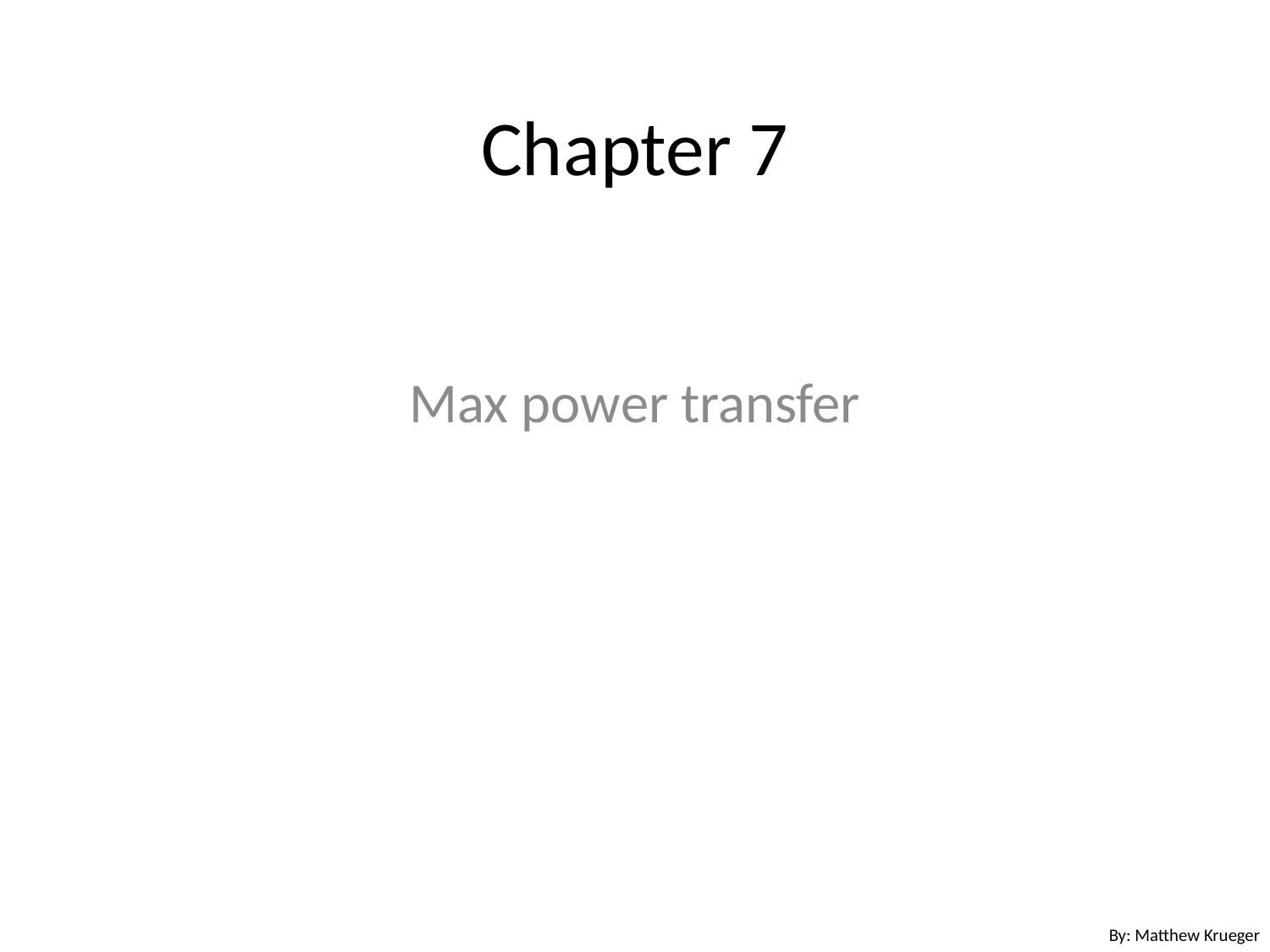

# Chapter 7
Max power transfer
By: Matthew Krueger